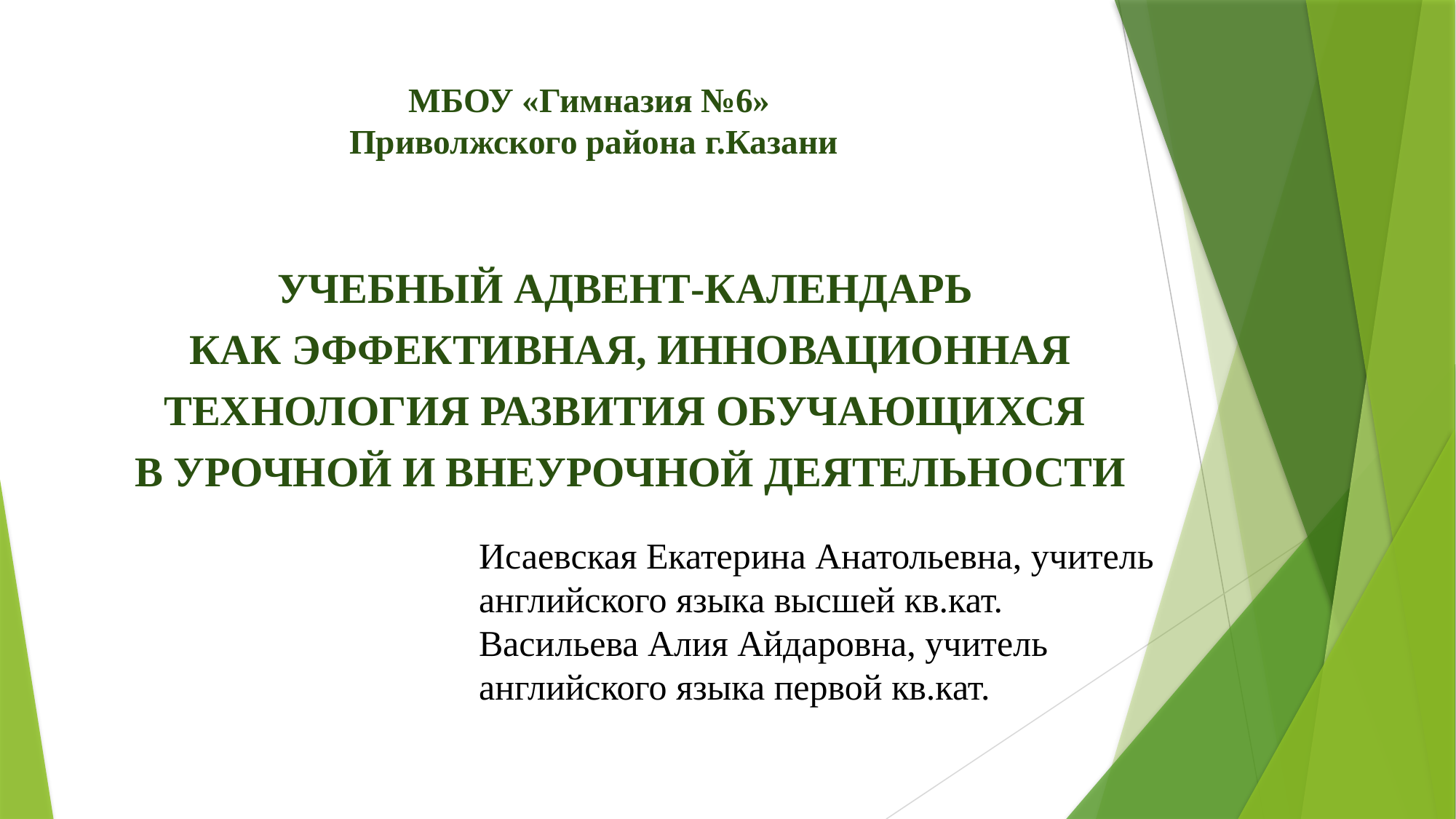

# МБОУ «Гимназия №6» Приволжского района г.Казани
УЧЕБНЫЙ АДВЕНТ-КАЛЕНДАРЬ
КАК ЭФФЕКТИВНАЯ, ИННОВАЦИОННАЯ ТЕХНОЛОГИЯ РАЗВИТИЯ ОБУЧАЮЩИХСЯ
В УРОЧНОЙ И ВНЕУРОЧНОЙ ДЕЯТЕЛЬНОСТИ

Исаевская Екатерина Анатольевна, учитель английского языка высшей кв.кат.
Васильева Алия Айдаровна, учитель английского языка первой кв.кат.